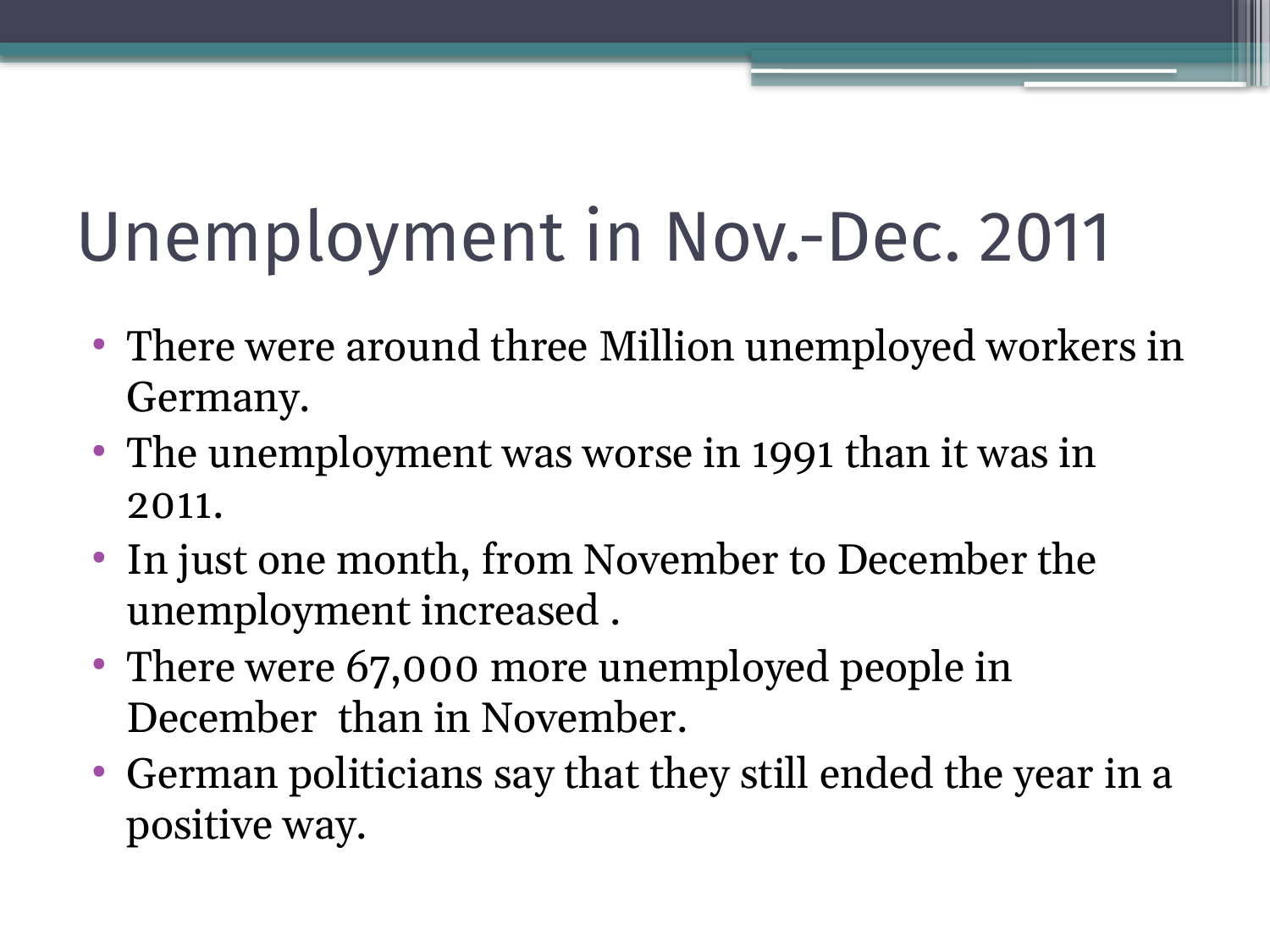

# Unemployment in Nov.-Dec. 2011
There were around three Million unemployed workers in Germany.
The unemployment was worse in 1991 than it was in 2011.
In just one month, from November to December the unemployment increased .
There were 67,000 more unemployed people in December  than in November.
German politicians say that they still ended the year in a positive way.